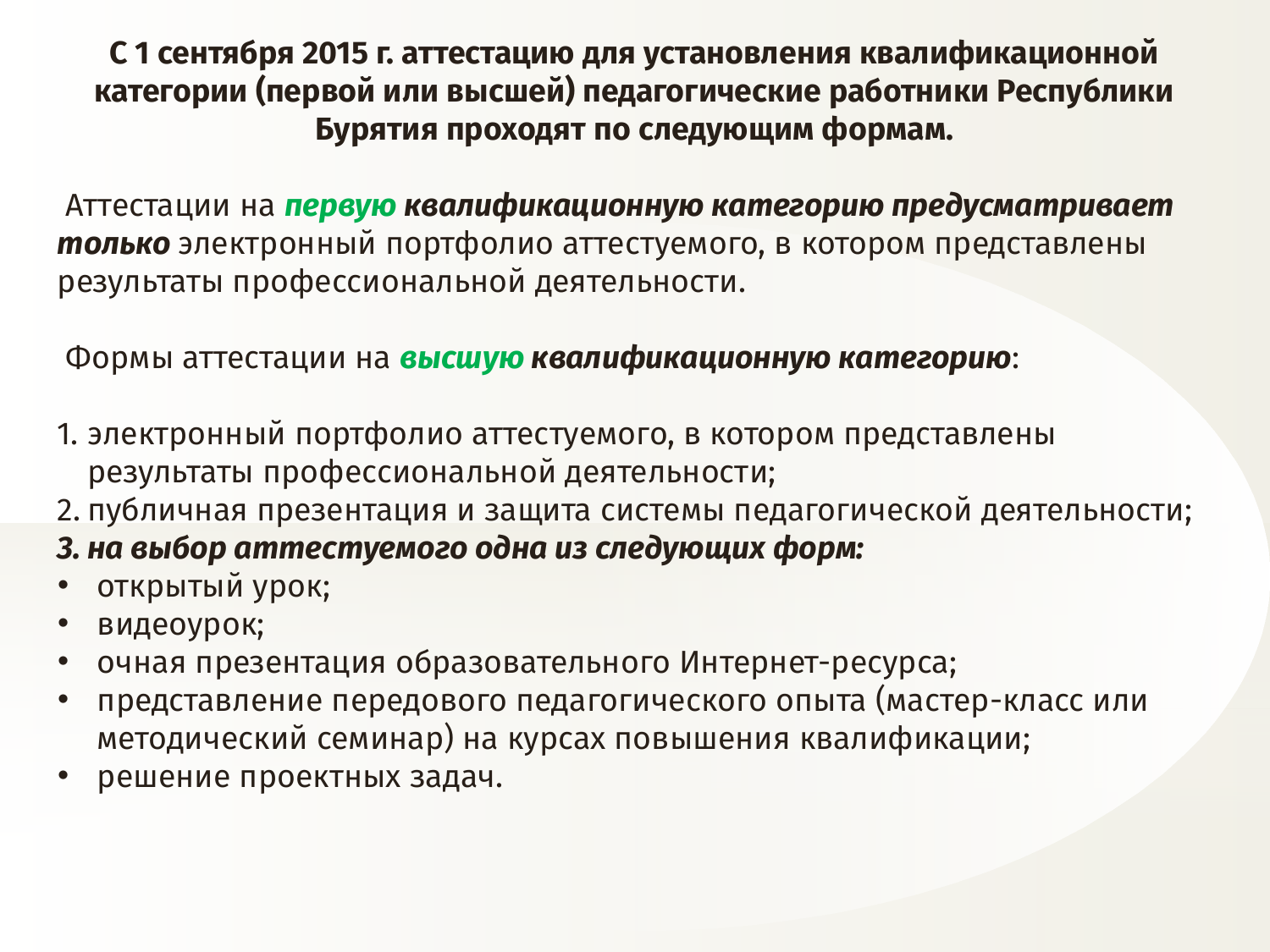

С 1 сентября 2015 г. аттестацию для установления квалификационной категории (первой или высшей) педагогические работники Республики Бурятия проходят по следующим формам.

 Аттестации на первую квалификационную категорию предусматривает только электронный портфолио аттестуемого, в котором представлены результаты профессиональной деятельности.

 Формы аттестации на высшую квалификационную категорию:

электронный портфолио аттестуемого, в котором представлены результаты профессиональной деятельности;
публичная презентация и защита системы педагогической деятельности;
на выбор аттестуемого одна из следующих форм:
открытый урок;
видеоурок;
очная презентация образовательного Интернет-ресурса;
представление передового педагогического опыта (мастер-класс или методический семинар) на курсах повышения квалификации;
решение проектных задач.